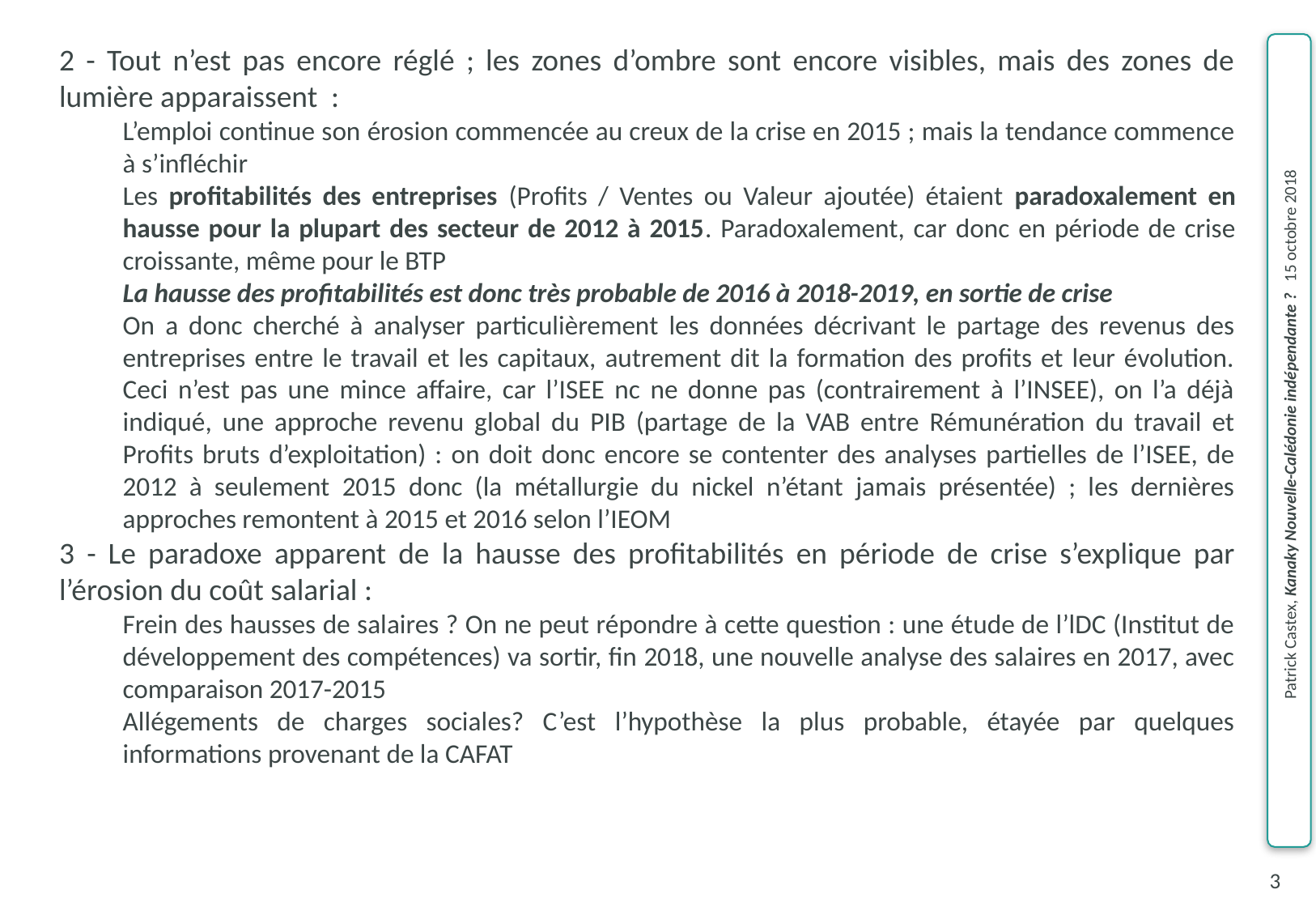

2 - Tout n’est pas encore réglé ; les zones d’ombre sont encore visibles, mais des zones de lumière apparaissent  :
L’emploi continue son érosion commencée au creux de la crise en 2015 ; mais la tendance commence à s’infléchir
Les profitabilités des entreprises (Profits / Ventes ou Valeur ajoutée) étaient paradoxalement en hausse pour la plupart des secteur de 2012 à 2015. Paradoxalement, car donc en période de crise croissante, même pour le BTP
La hausse des profitabilités est donc très probable de 2016 à 2018-2019, en sortie de crise
On a donc cherché à analyser particulièrement les données décrivant le partage des revenus des entreprises entre le travail et les capitaux, autrement dit la formation des profits et leur évolution. Ceci n’est pas une mince affaire, car l’ISEE nc ne donne pas (contrairement à l’INSEE), on l’a déjà indiqué, une approche revenu global du PIB (partage de la VAB entre Rémunération du travail et Profits bruts d’exploitation) : on doit donc encore se contenter des analyses partielles de l’ISEE, de 2012 à seulement 2015 donc (la métallurgie du nickel n’étant jamais présentée) ; les dernières approches remontent à 2015 et 2016 selon l’IEOM
3 - Le paradoxe apparent de la hausse des profitabilités en période de crise s’explique par l’érosion du coût salarial :
Frein des hausses de salaires ? On ne peut répondre à cette question : une étude de l’lDC (Institut de développement des compétences) va sortir, fin 2018, une nouvelle analyse des salaires en 2017, avec comparaison 2017-2015
Allégements de charges sociales? C’est l’hypothèse la plus probable, étayée par quelques informations provenant de la CAFAT

4 - Deux branches offrent un profil particulier :
-	Le BTP semble loin de sortir de sa crise ; la conjoncture du premier semestre 2018 et les perspectives annuelles sont plus que moroses.
-	Le nickel, au contraire, sort de la torpeur des cours effondrés : les productions et exportations qui n’étaient portées que par le boom des quantités depuis 2009 (tant dans la mine que dans la métallurgie, avec les deux nouvelles usines), sont maintenant dopées (et depuis 2017) par la reprise des prix de vente, tout en continuant la hausse des quantités produites. Bref, ce secteur va redevenir, paur un nouveau cycle, la locomotive de l’économie du Caillou ; cette locaomotive devrait fonctionner à plein régime à partir de 2019.
eee